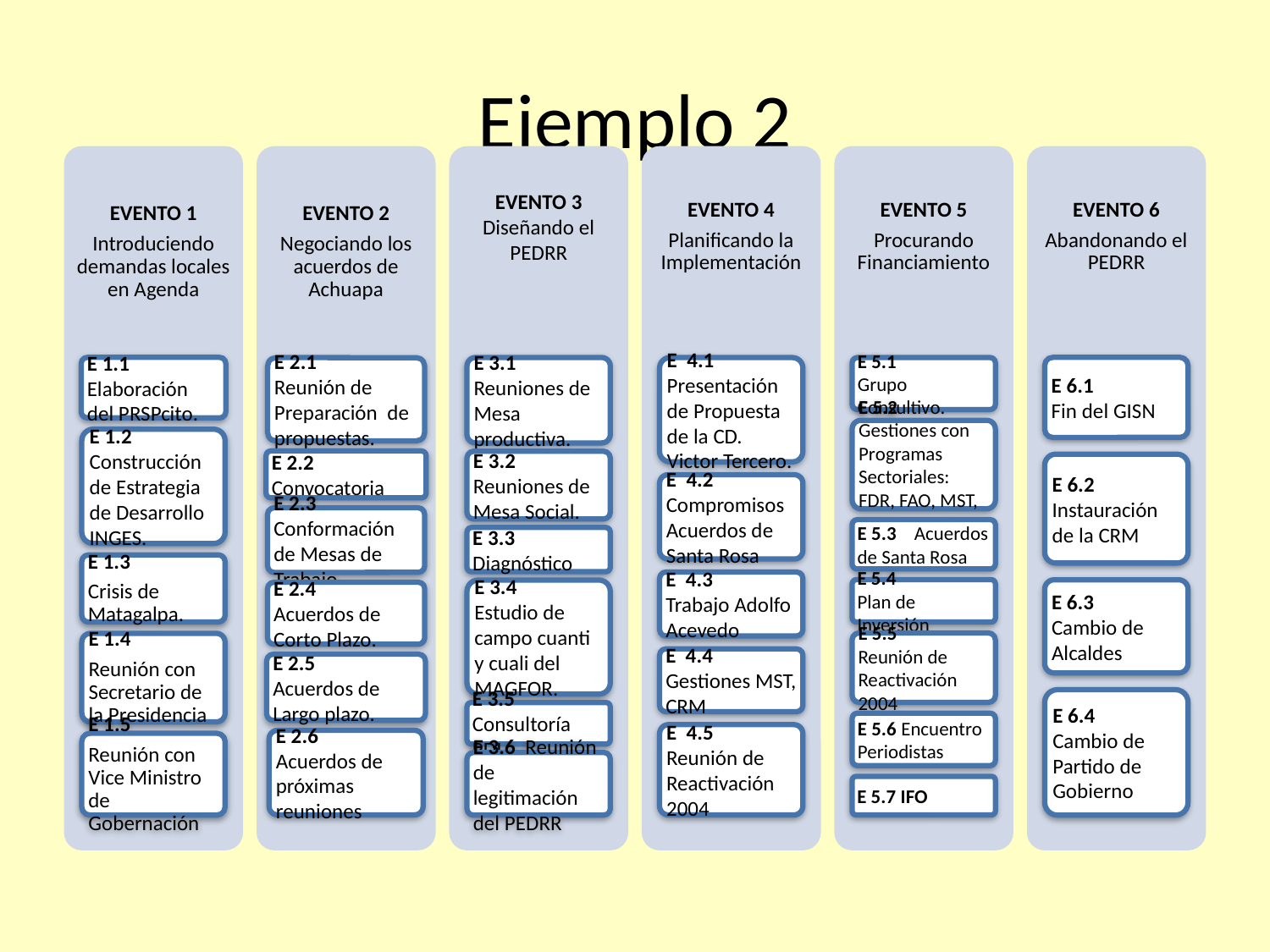

# Ejemplo 2
EVENTO 1
Introduciendo demandas locales en Agenda
E 1.1
Elaboración del PRSPcito.
E 1.2 Construcción de Estrategia de Desarrollo INGES.
E 1.3
Crisis de Matagalpa.
E 1.4
Reunión con Secretario de la Presidencia
E 1.5
Reunión con Vice Ministro de Gobernación
EVENTO 2
Negociando los acuerdos de Achuapa
E 2.1
Reunión de Preparación  de propuestas.
E 2.2
Convocatoria
E 2.3 Conformación de Mesas de Trabajo.
E 2.4
Acuerdos de Corto Plazo.
E 2.5
Acuerdos de Largo plazo.
E 2.6
Acuerdos de próximas reuniones
EVENTO 3
Diseñando el PEDRR

E 3.1
Reuniones de Mesa productiva.
E 3.2
Reuniones de Mesa Social.
E 3.3 Diagnóstico
E 3.4
Estudio de campo cuanti y cuali del MAGFOR.
E 3.5
Consultoría PDI
E 3.6  Reunión de legitimación del PEDRR
EVENTO 4
Planificando la Implementación

E  4.1 Presentación de Propuesta de la CD. Victor Tercero.
E  4.2 Compromisos Acuerdos de Santa Rosa
E  4.3        Trabajo Adolfo Acevedo
E  4.4   Gestiones MST, CRM
E  4.5      Reunión de Reactivación 2004
EVENTO 5
Procurando Financiamiento

E 5.1
Grupo Consultivo.
E 5.2   Gestiones con Programas Sectoriales: FDR, FAO, MST, CRM.
E 5.3    Acuerdos de Santa Rosa
E 5.4              Plan de Inversión
E 5.5       Reunión de Reactivación 2004
E 5.6 Encuentro Periodistas
E 5.7 IFO
EVENTO 6
Abandonando el PEDRR

E 6.1
Fin del GISN
E 6.2 Instauración de la CRM
E 6.3        Cambio de Alcaldes
E 6.4         Cambio de Partido de Gobierno